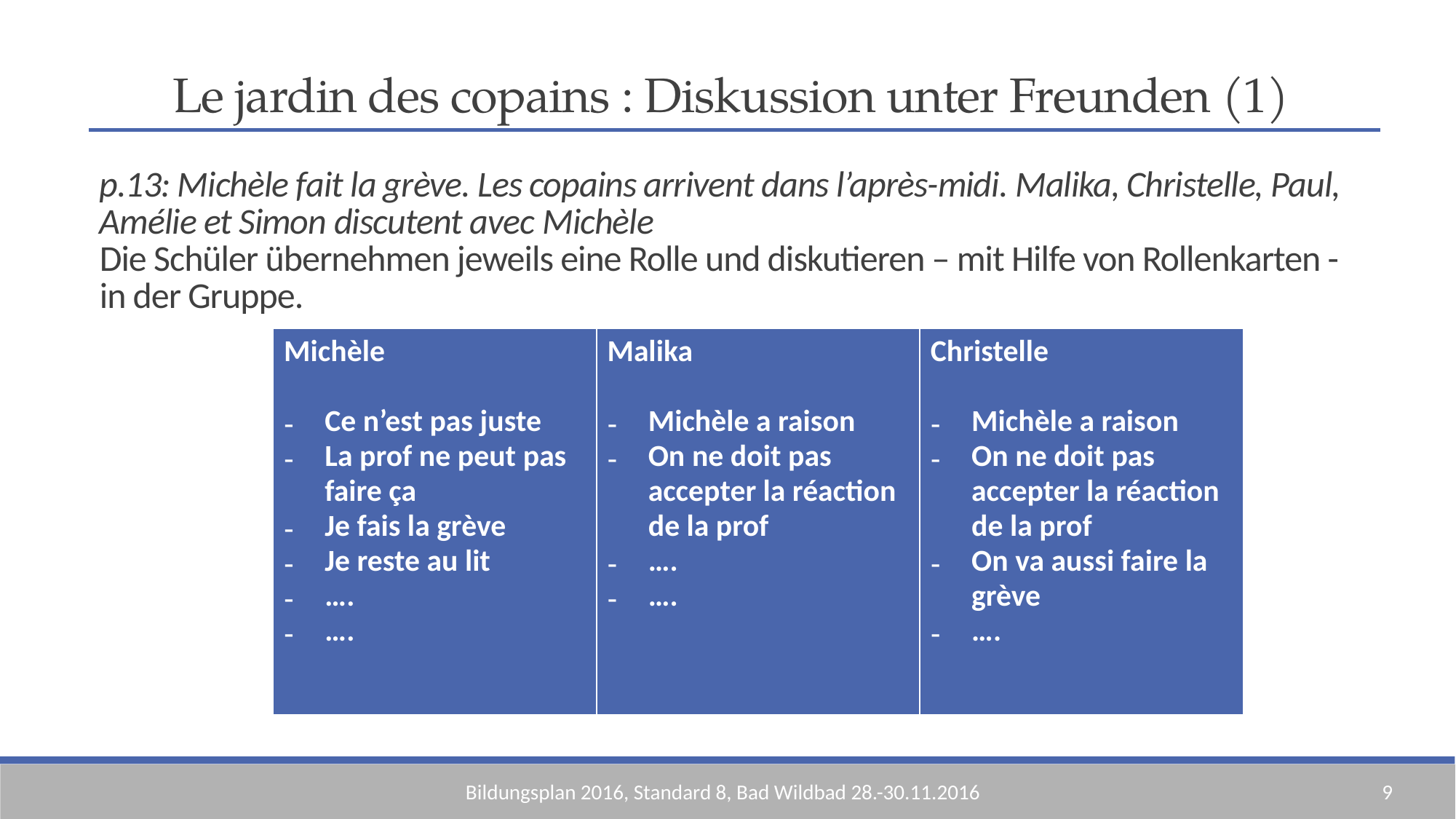

Le jardin des copains : Diskussion unter Freunden (1)
p.13: Michèle fait la grève. Les copains arrivent dans l’après-midi. Malika, Christelle, Paul, Amélie et Simon discutent avec Michèle
Die Schüler übernehmen jeweils eine Rolle und diskutieren – mit Hilfe von Rollenkarten - in der Gruppe.

| Michèle   Ce n’est pas juste La prof ne peut pas faire ça Je fais la grève Je reste au lit …. …. | Malika   Michèle a raison On ne doit pas accepter la réaction de la prof …. …. | Christelle   Michèle a raison On ne doit pas accepter la réaction de la prof On va aussi faire la grève …. |
| --- | --- | --- |